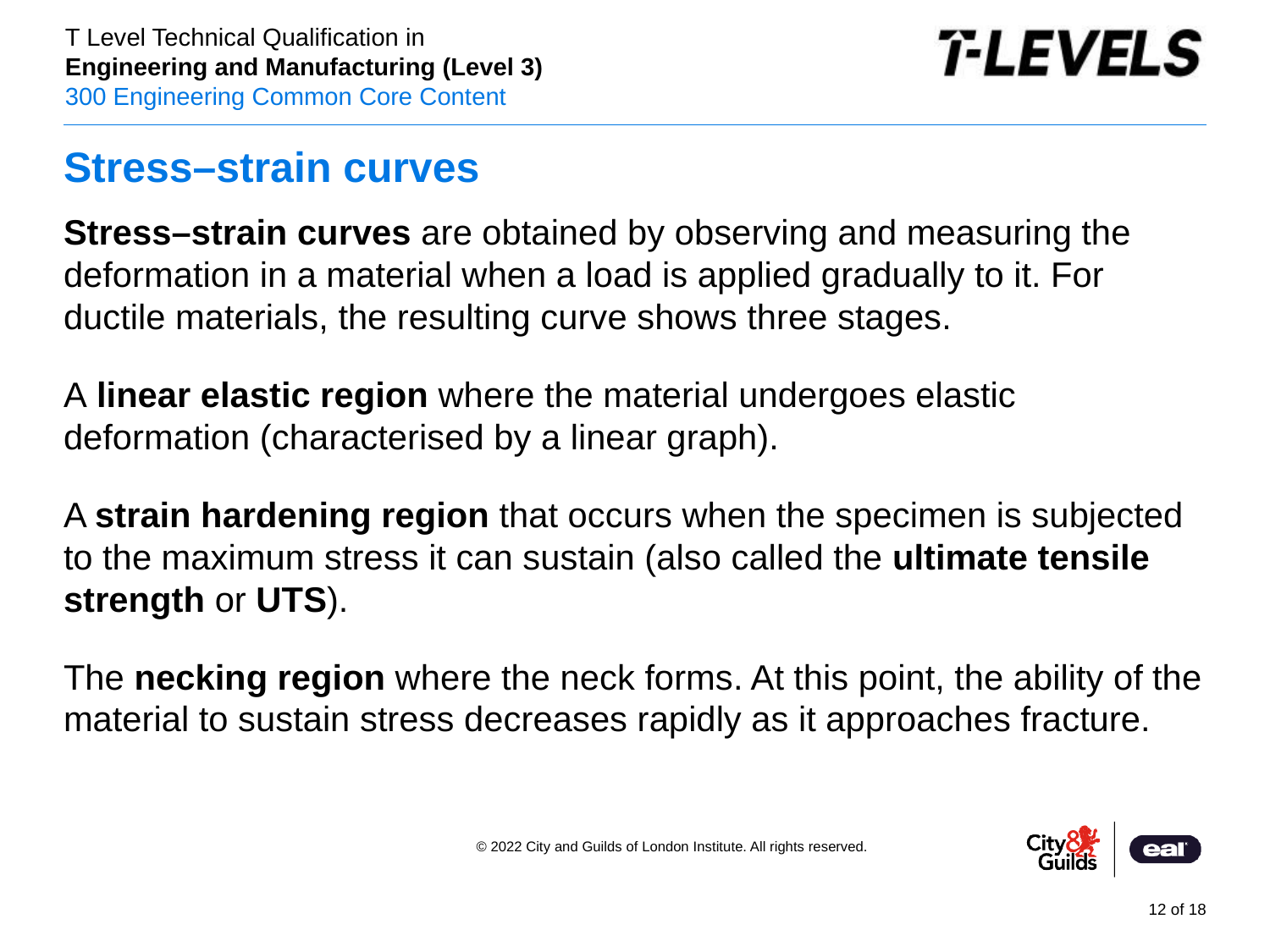

# Stress–strain curves
Stress–strain curves are obtained by observing and measuring the deformation in a material when a load is applied gradually to it. For ductile materials, the resulting curve shows three stages.
A linear elastic region where the material undergoes elastic deformation (characterised by a linear graph).
A strain hardening region that occurs when the specimen is subjected to the maximum stress it can sustain (also called the ultimate tensile strength or UTS).
The necking region where the neck forms. At this point, the ability of the material to sustain stress decreases rapidly as it approaches fracture.